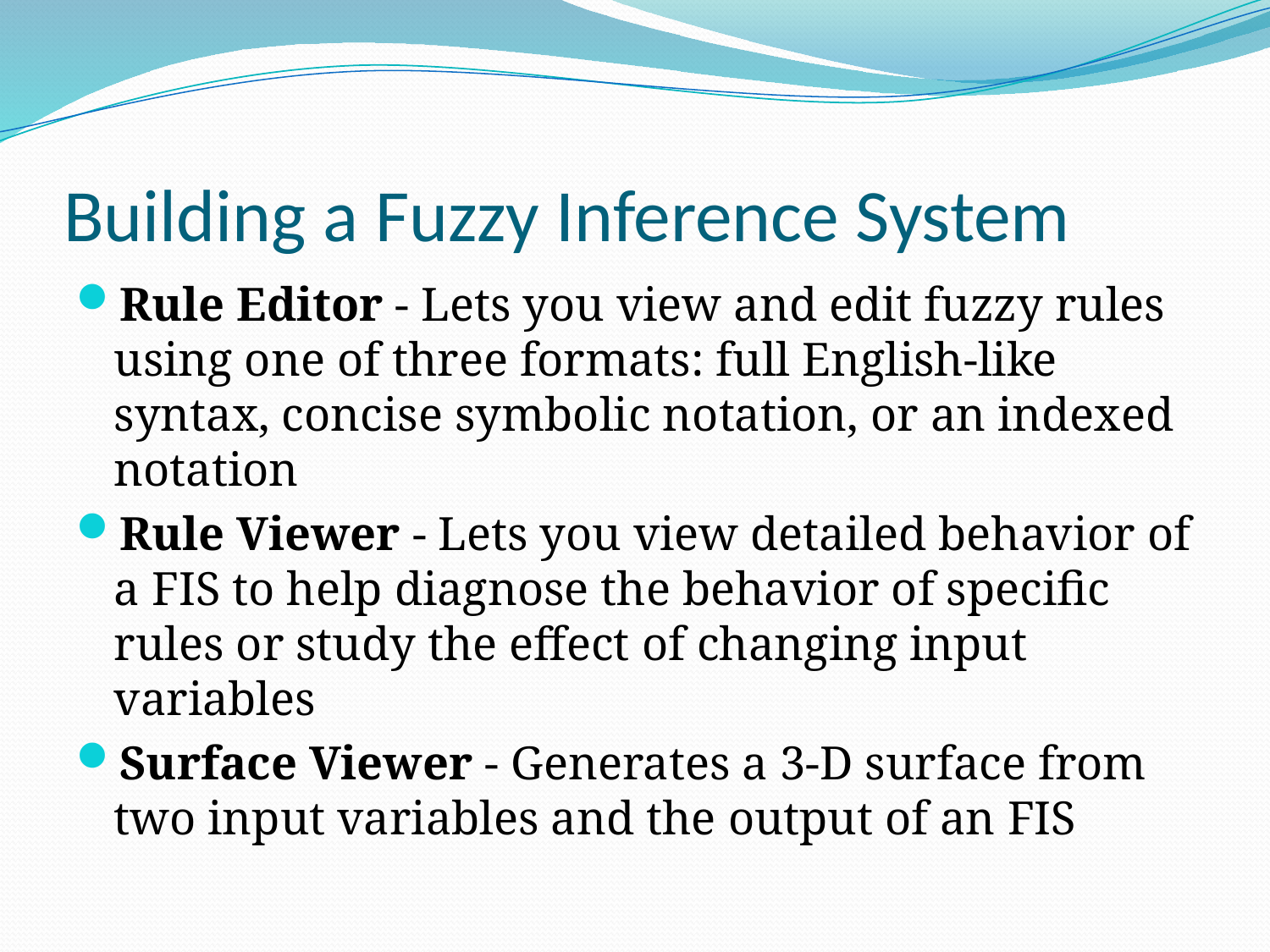

# Building a Fuzzy Inference System
Rule Editor - Lets you view and edit fuzzy rules using one of three formats: full English-like syntax, concise symbolic notation, or an indexed notation
Rule Viewer - Lets you view detailed behavior of a FIS to help diagnose the behavior of specific rules or study the effect of changing input variables
Surface Viewer - Generates a 3-D surface from two input variables and the output of an FIS